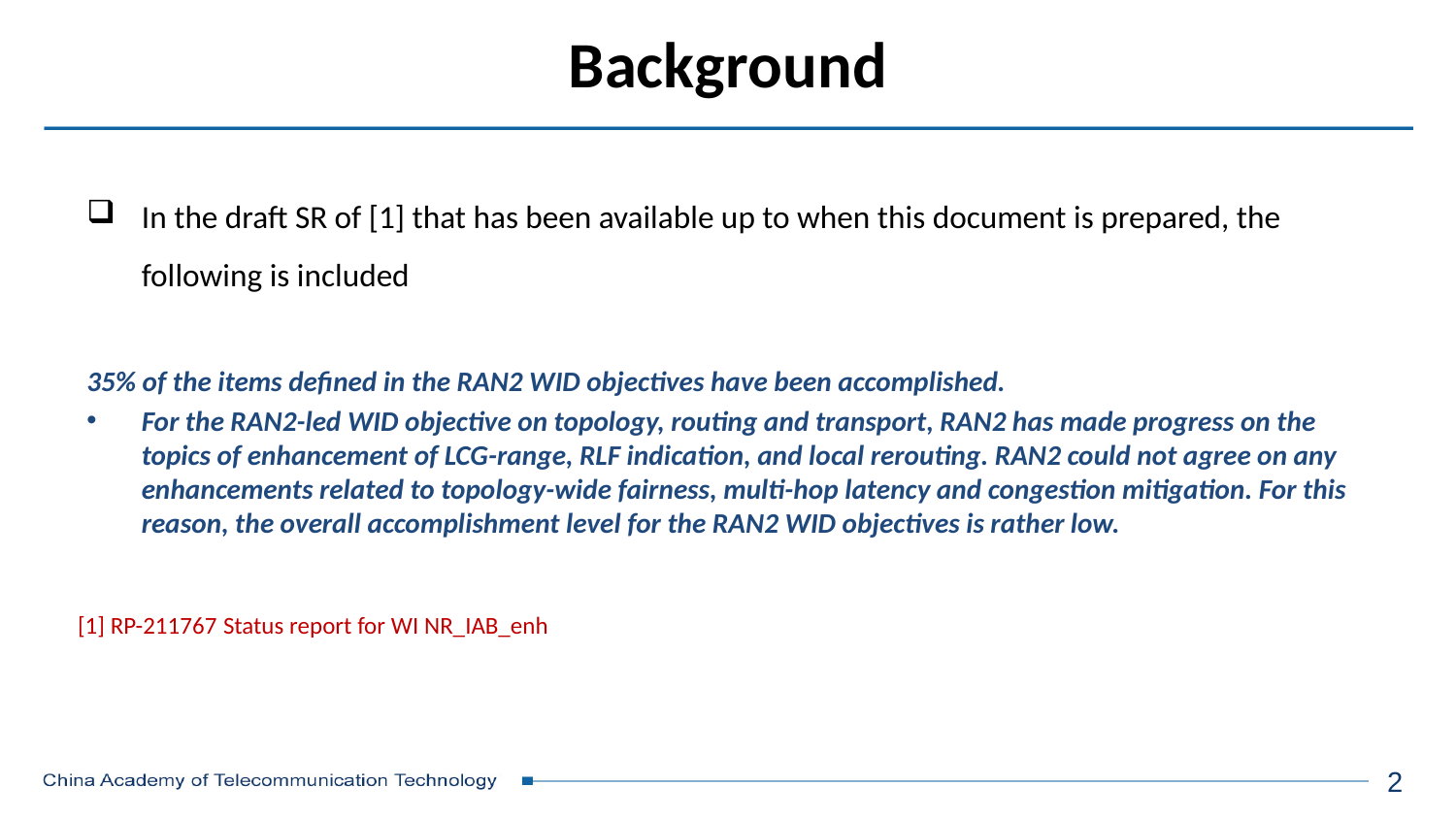

Background
In the draft SR of [1] that has been available up to when this document is prepared, the following is included

35% of the items defined in the RAN2 WID objectives have been accomplished.
For the RAN2-led WID objective on topology, routing and transport, RAN2 has made progress on the topics of enhancement of LCG-range, RLF indication, and local rerouting. RAN2 could not agree on any enhancements related to topology-wide fairness, multi-hop latency and congestion mitigation. For this reason, the overall accomplishment level for the RAN2 WID objectives is rather low.

[1] RP-211767	Status report for WI NR_IAB_enh
2